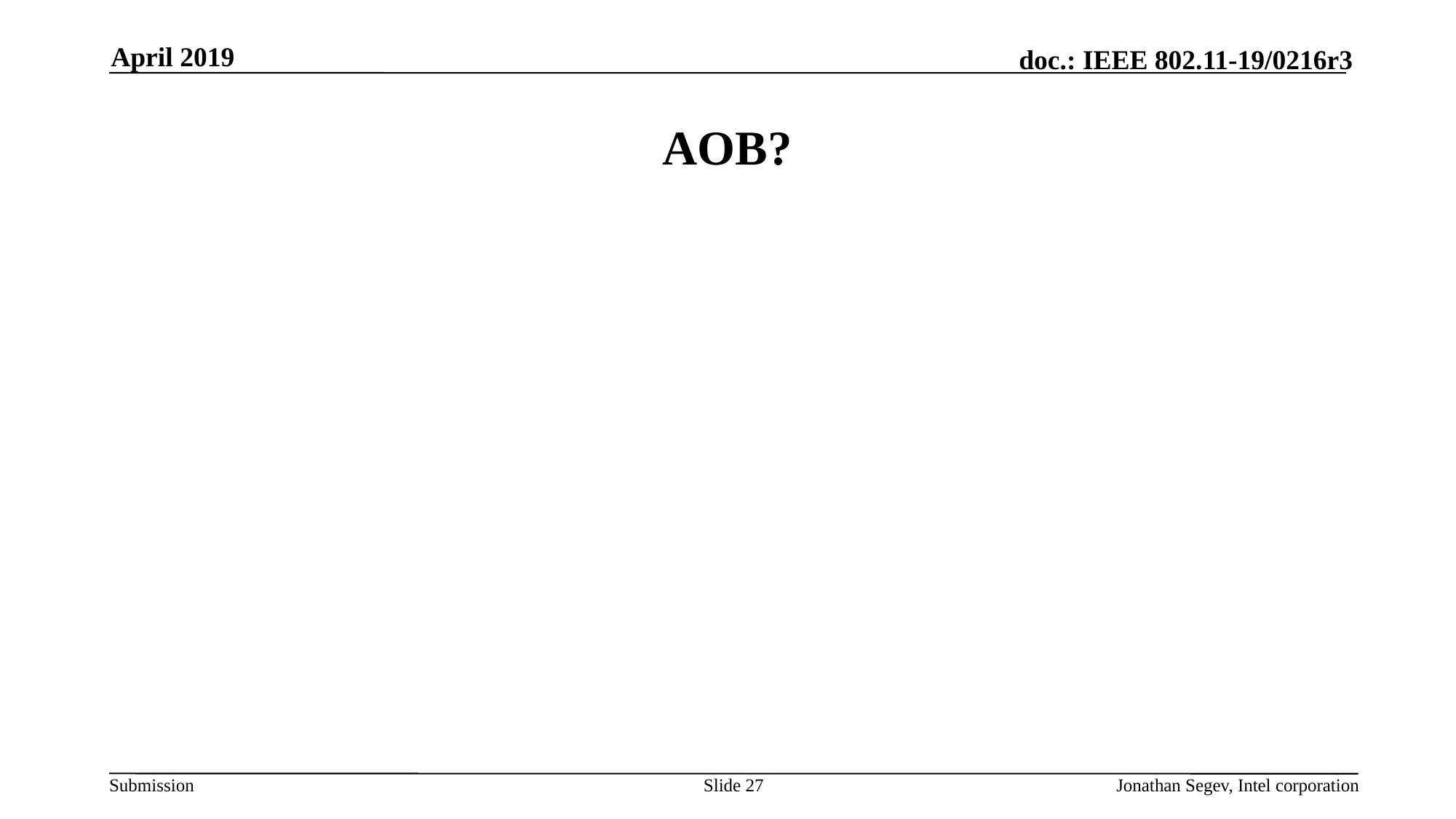

April 2019
# AOB?

Slide 27
Jonathan Segev, Intel corporation